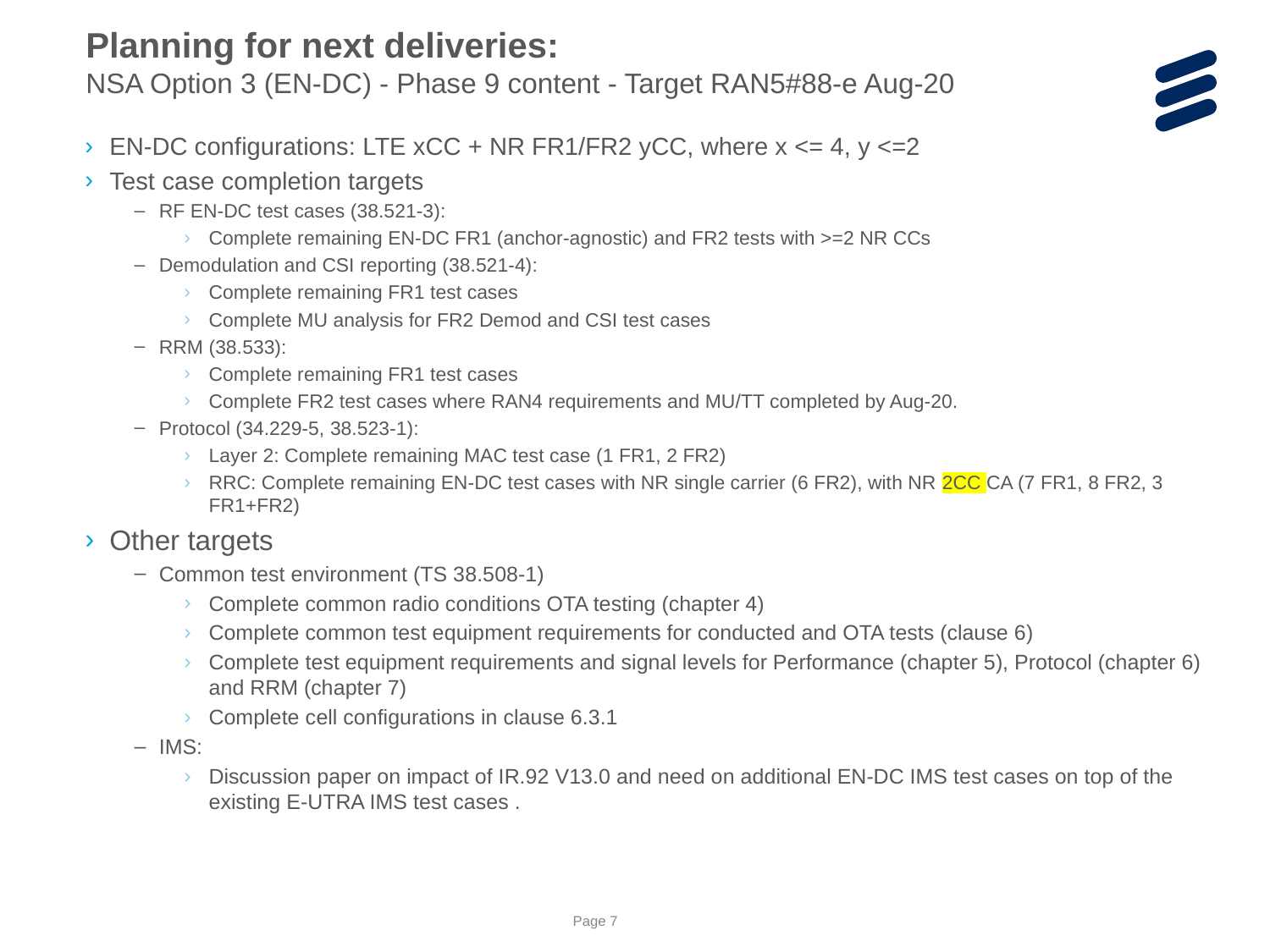

Planning for next deliveries:

NSA Option 3 (EN-DC) - Phase 9 content - Target RAN5#88-e Aug-20
EN-DC configurations: LTE xCC + NR FR1/FR2 yCC, where x <= 4, y <=2
Test case completion targets
RF EN-DC test cases (38.521-3):
Complete remaining EN-DC FR1 (anchor-agnostic) and FR2 tests with >=2 NR CCs
Demodulation and CSI reporting (38.521-4):
Complete remaining FR1 test cases
Complete MU analysis for FR2 Demod and CSI test cases
RRM (38.533):
Complete remaining FR1 test cases
Complete FR2 test cases where RAN4 requirements and MU/TT completed by Aug-20.
Protocol (34.229-5, 38.523-1):
Layer 2: Complete remaining MAC test case (1 FR1, 2 FR2)
RRC: Complete remaining EN-DC test cases with NR single carrier (6 FR2), with NR 2CC CA (7 FR1, 8 FR2, 3 FR1+FR2)
Other targets
Common test environment (TS 38.508-1)
Complete common radio conditions OTA testing (chapter 4)
Complete common test equipment requirements for conducted and OTA tests (clause 6)
Complete test equipment requirements and signal levels for Performance (chapter 5), Protocol (chapter 6)  and RRM (chapter 7)
Complete cell configurations in clause 6.3.1
IMS:
Discussion paper on impact of IR.92 V13.0 and need on additional EN-DC IMS test cases on top of the existing E-UTRA IMS test cases .